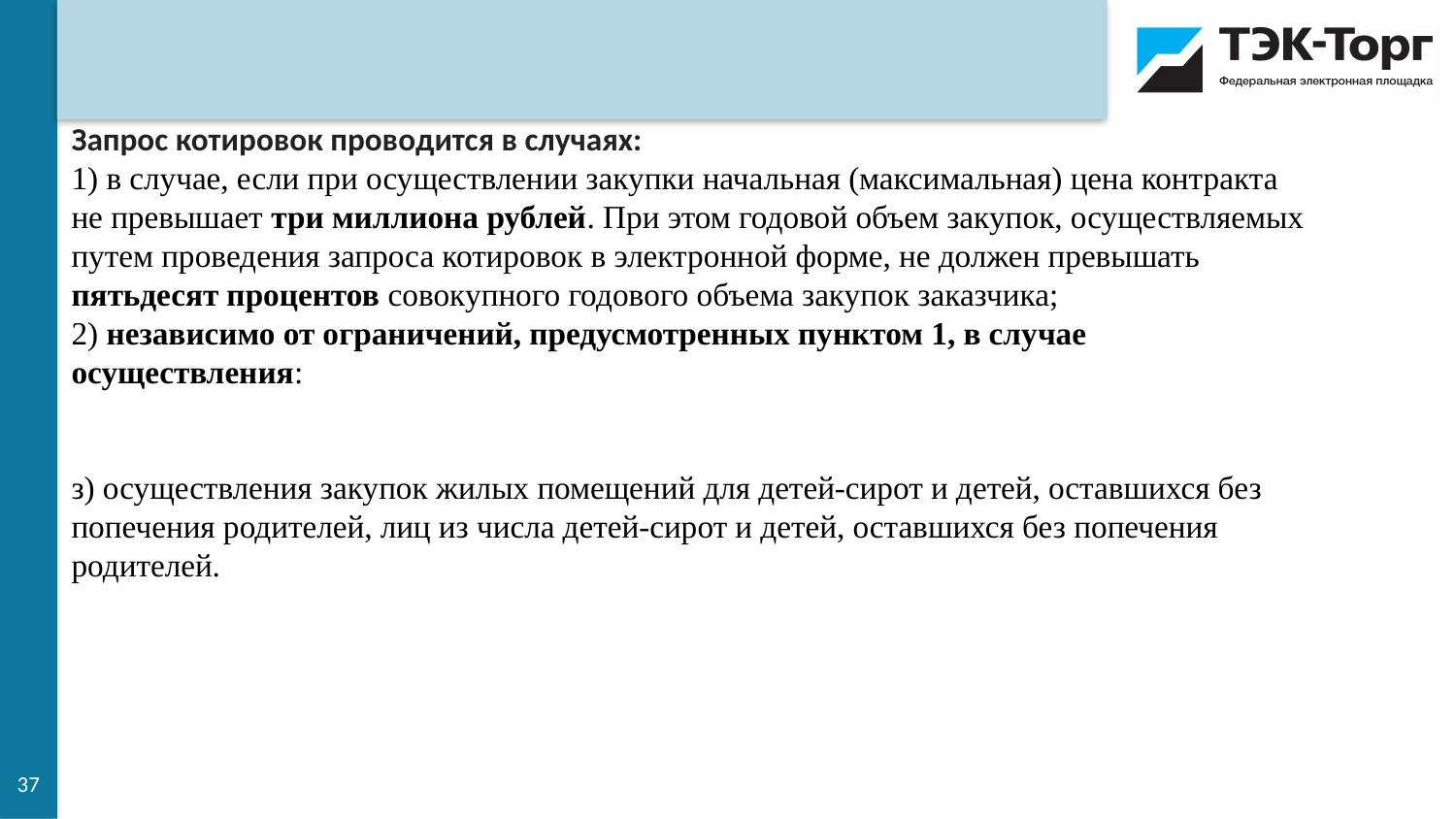

Запрос котировок проводится в случаях:
1) в случае, если при осуществлении закупки начальная (максимальная) цена контракта не превышает три миллиона рублей. При этом годовой объем закупок, осуществляемых путем проведения запроса котировок в электронной форме, не должен превышать пятьдесят процентов совокупного годового объема закупок заказчика;
2) независимо от ограничений, предусмотренных пунктом 1, в случае осуществления:
з) осуществления закупок жилых помещений для детей-сирот и детей, оставшихся без попечения родителей, лиц из числа детей-сирот и детей, оставшихся без попечения родителей.
37